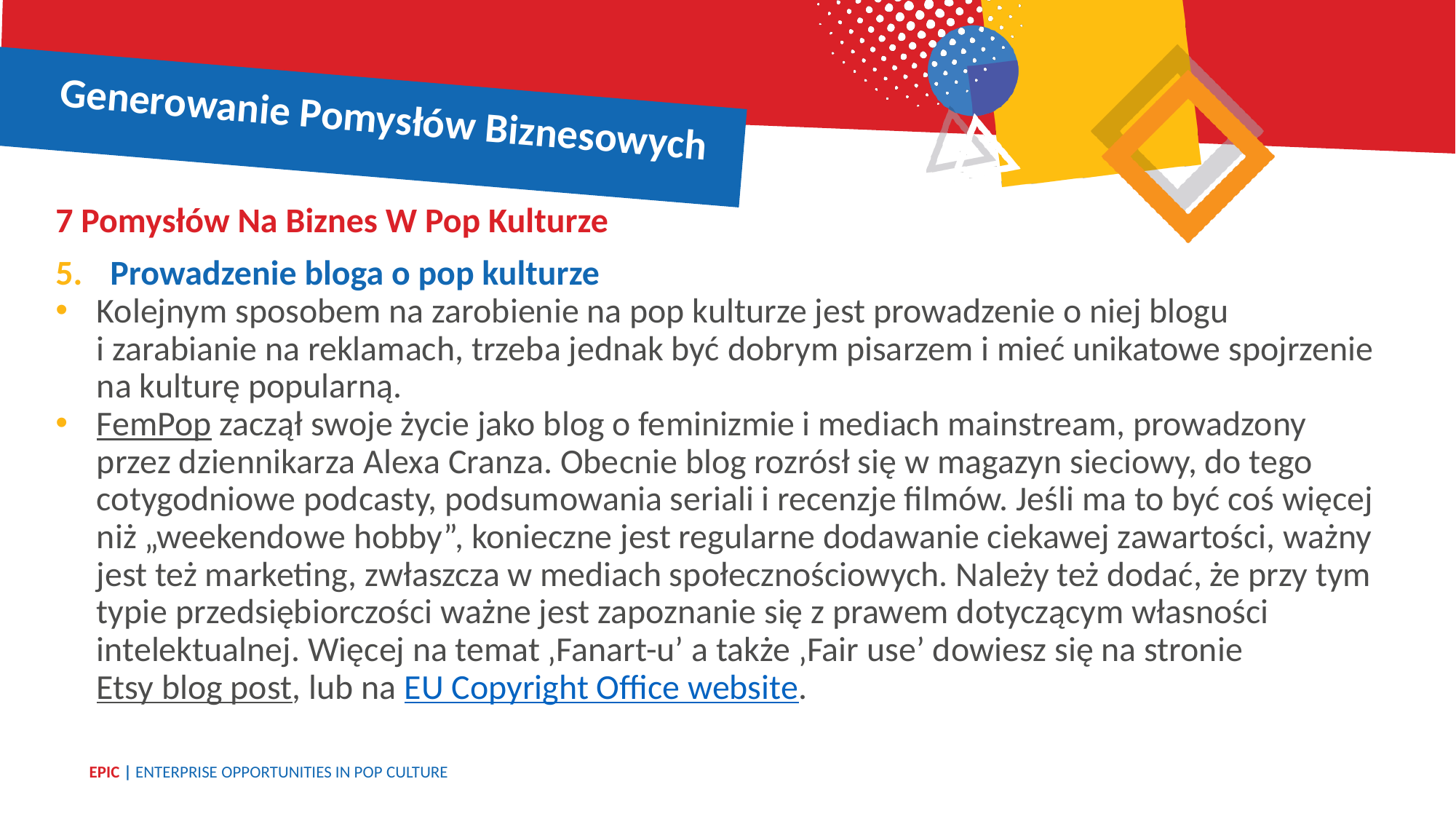

Generowanie Pomysłów Biznesowych

7 Pomysłów Na Biznes W Pop Kulturze
Prowadzenie bloga o pop kulturze
Kolejnym sposobem na zarobienie na pop kulturze jest prowadzenie o niej blogu
i zarabianie na reklamach, trzeba jednak być dobrym pisarzem i mieć unikatowe spojrzenie na kulturę popularną.
FemPop zaczął swoje życie jako blog o feminizmie i mediach mainstream, prowadzony przez dziennikarza Alexa Cranza. Obecnie blog rozrósł się w magazyn sieciowy, do tego cotygodniowe podcasty, podsumowania seriali i recenzje filmów. Jeśli ma to być coś więcej niż „weekendowe hobby”, konieczne jest regularne dodawanie ciekawej zawartości, ważny jest też marketing, zwłaszcza w mediach społecznościowych. Należy też dodać, że przy tym typie przedsiębiorczości ważne jest zapoznanie się z prawem dotyczącym własności  intelektualnej. Więcej na temat ‚Fanart-u’ a także ‚Fair use’ dowiesz się na stronie Etsy blog post, lub na EU Copyright Office website.